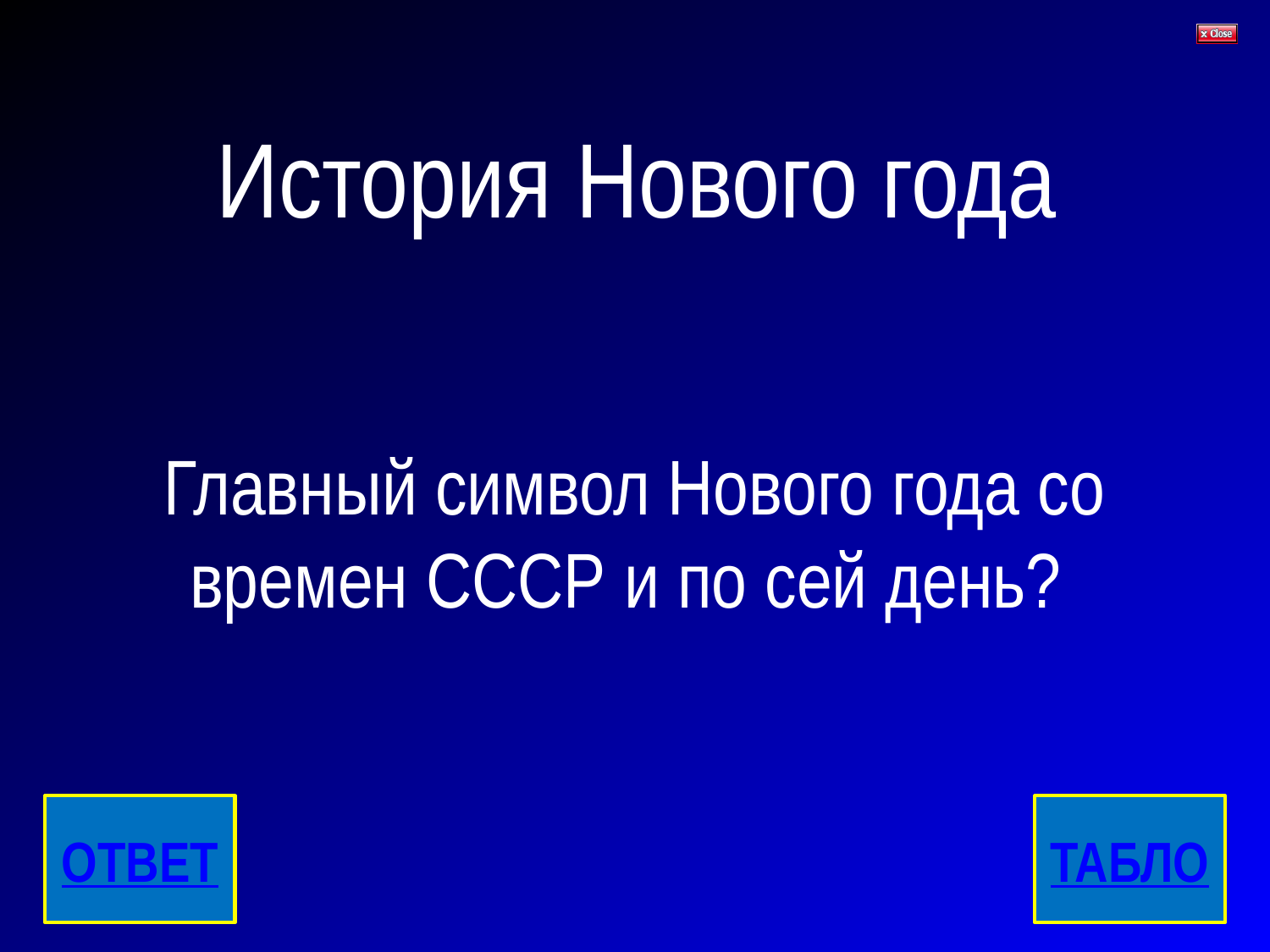

# История Нового года

Главный символ Нового года со времен СССР и по сей день?
ОТВЕТ
ТАБЛО